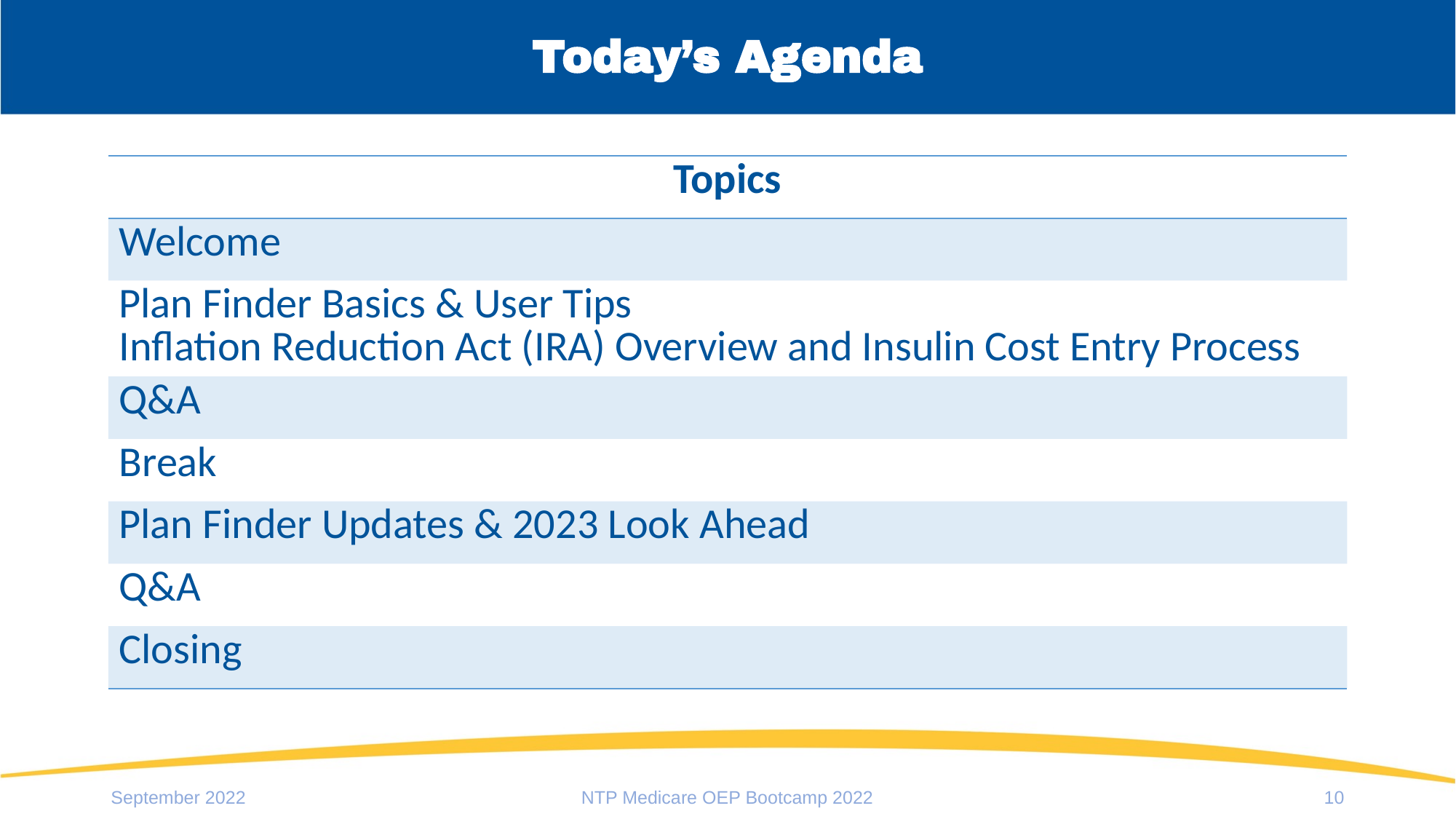

# Today’s Agenda
| Topics |
| --- |
| Welcome |
| Plan Finder Basics & User Tips Inflation Reduction Act (IRA) Overview and Insulin Cost Entry Process |
| Q&A |
| Break |
| Plan Finder Updates & 2023 Look Ahead |
| Q&A |
| Closing |
September 2022
NTP Medicare OEP Bootcamp 2022
10